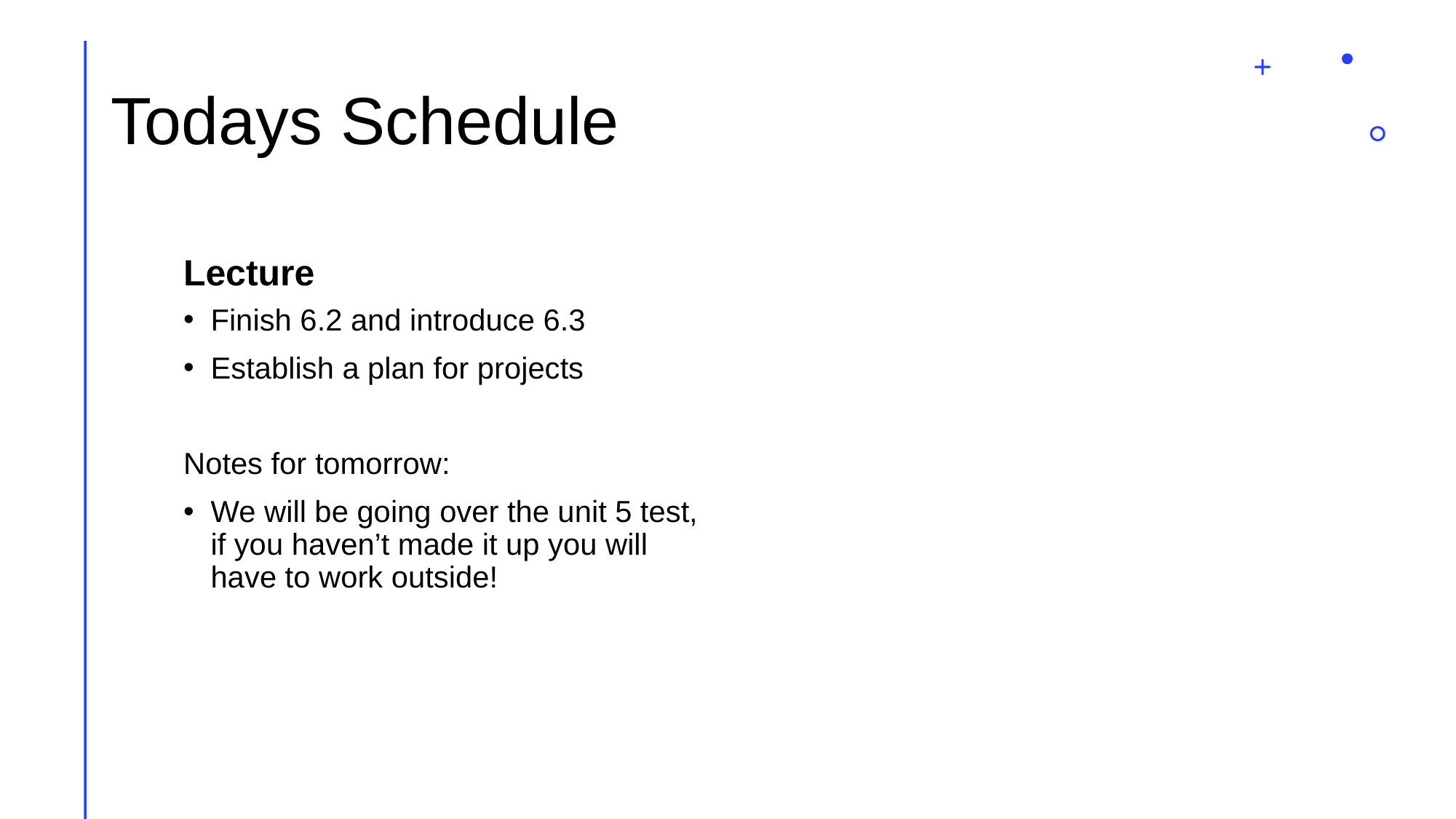

# Todays Schedule
Lecture

Finish 6.2 and introduce 6.3
Establish a plan for projects

Notes for tomorrow:
We will be going over the unit 5 test, if you haven’t made it up you will have to work outside!